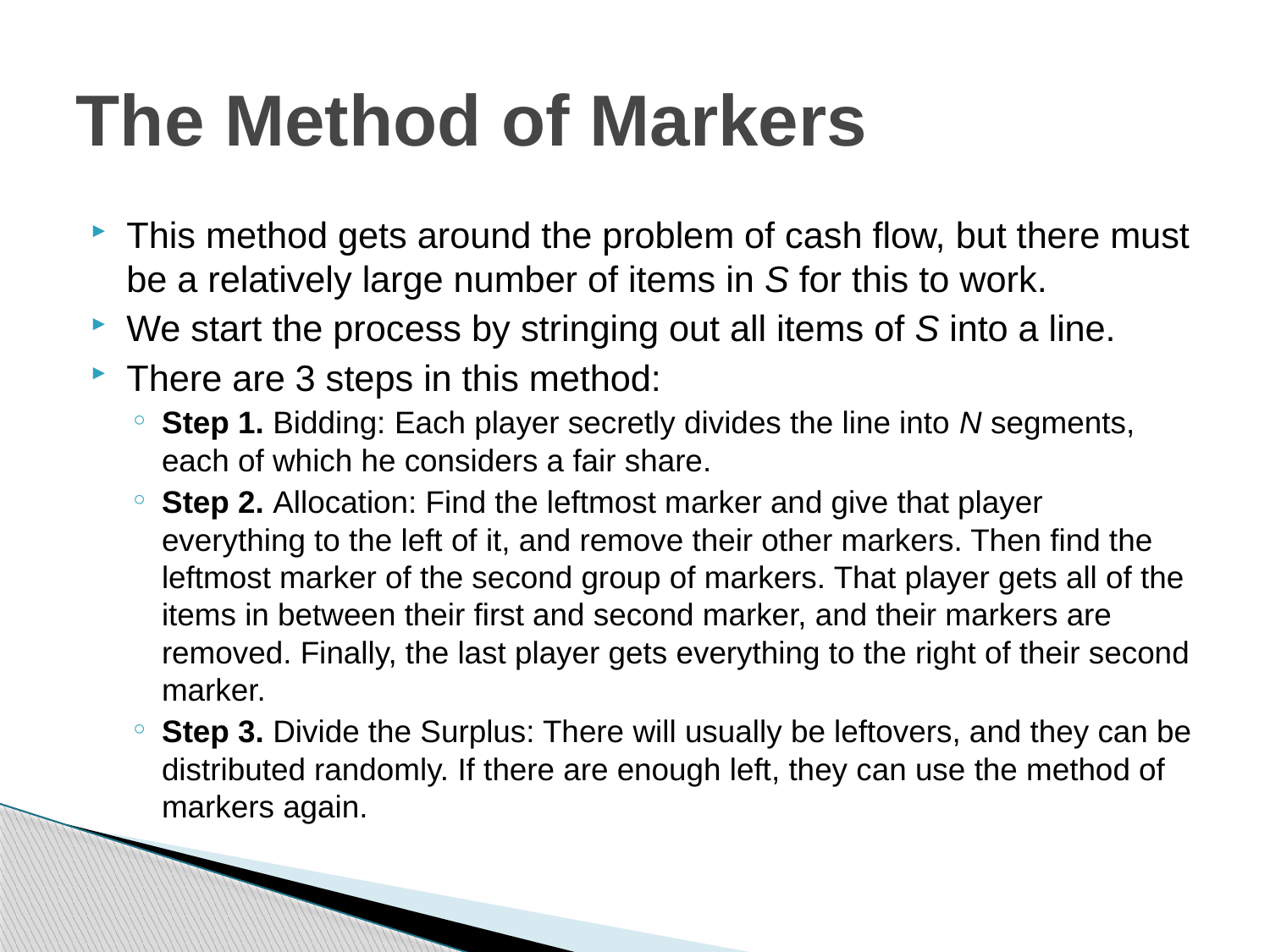

# The Method of Markers
This method gets around the problem of cash flow, but there must be a relatively large number of items in S for this to work.
We start the process by stringing out all items of S into a line.
There are 3 steps in this method:
Step 1. Bidding: Each player secretly divides the line into N segments, each of which he considers a fair share.
Step 2. Allocation: Find the leftmost marker and give that player everything to the left of it, and remove their other markers. Then find the leftmost marker of the second group of markers. That player gets all of the items in between their first and second marker, and their markers are removed. Finally, the last player gets everything to the right of their second marker.
Step 3. Divide the Surplus: There will usually be leftovers, and they can be distributed randomly. If there are enough left, they can use the method of markers again.